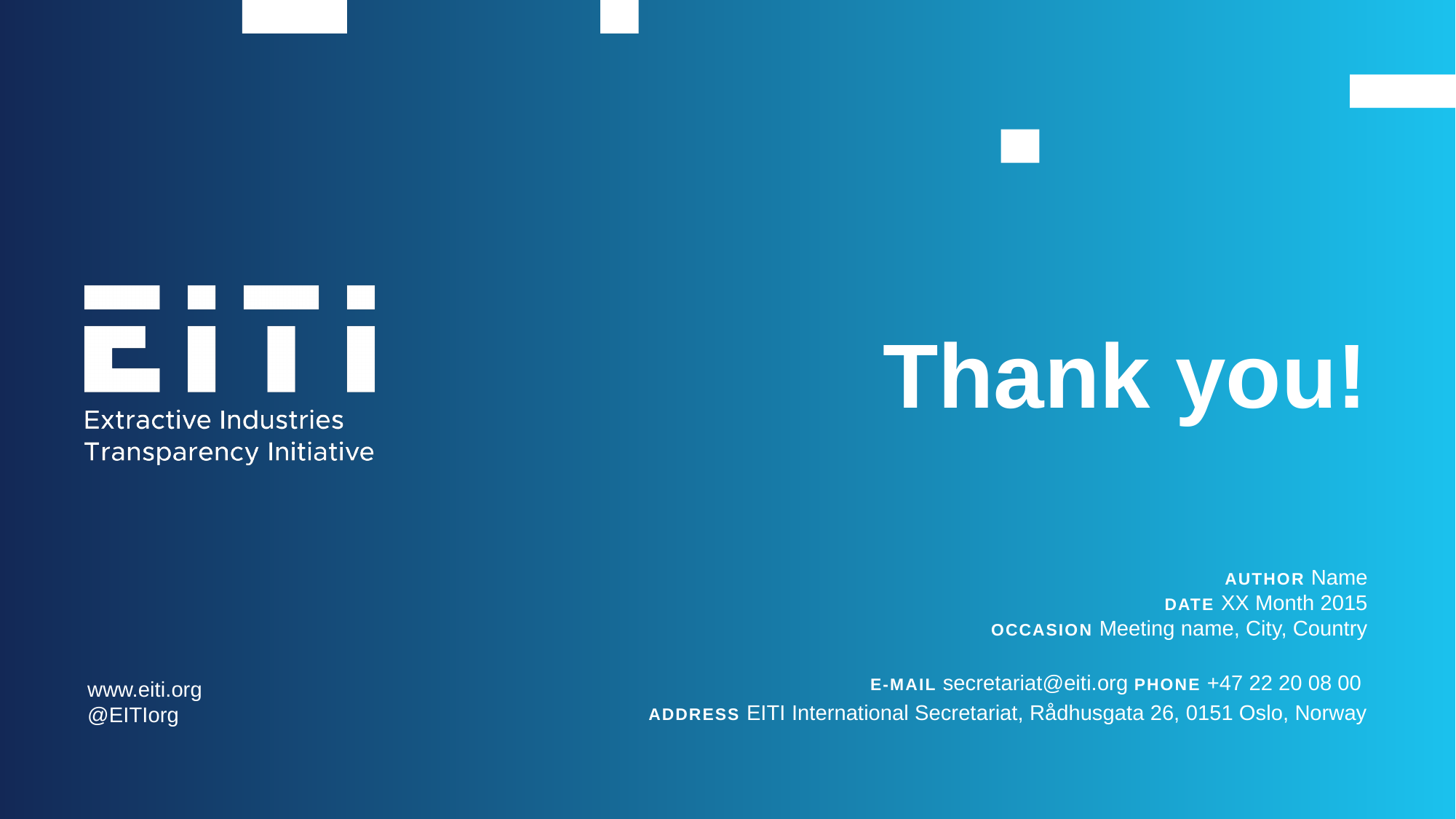

Thank you!
AUTHOR Name
DATE XX Month 2015
OCCASION Meeting name, City, Country

E-MAIL secretariat@eiti.org PHONE +47 22 20 08 00
ADDRESS EITI International Secretariat, Rådhusgata 26, 0151 Oslo, Norway